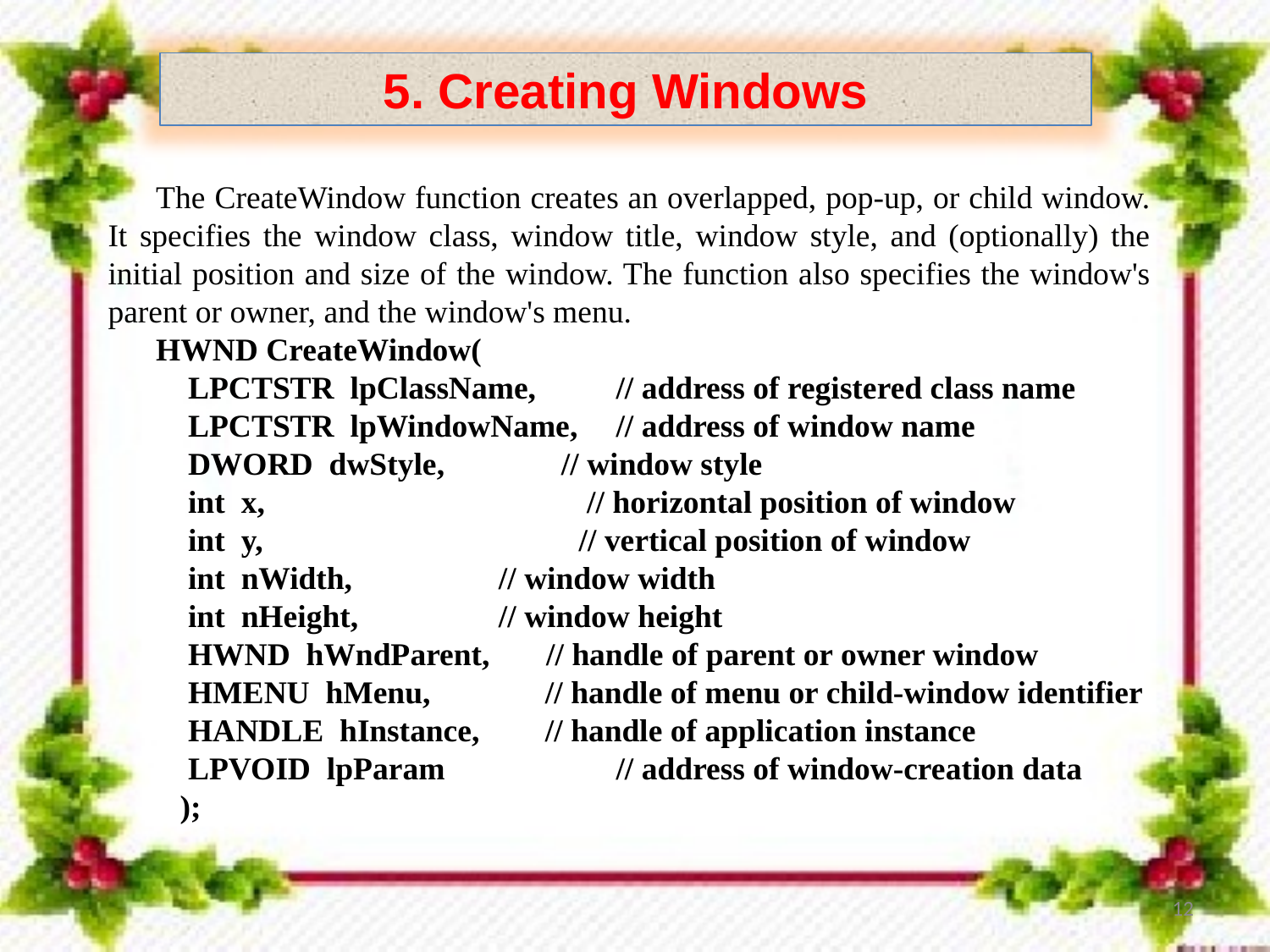

5. Creating Windows
The CreateWindow function creates an overlapped, pop-up, or child window. It specifies the window class, window title, window style, and (optionally) the initial position and size of the window. The function also specifies the window's parent or owner, and the window's menu.
HWND CreateWindow(
    LPCTSTR  lpClassName,	// address of registered class name
    LPCTSTR  lpWindowName,	// address of window name
    DWORD  dwStyle,	         // window style
    int  x,	                            // horizontal position of window
    int  y,	                           // vertical position of window
    int  nWidth,	                 // window width
    int  nHeight,	                 // window height
    HWND  hWndParent,       // handle of parent or owner window
    HMENU  hMenu,	       // handle of menu or child-window identifier
    HANDLE  hInstance,	       // handle of application instance
    LPVOID  lpParam           	// address of window-creation data
   );
12